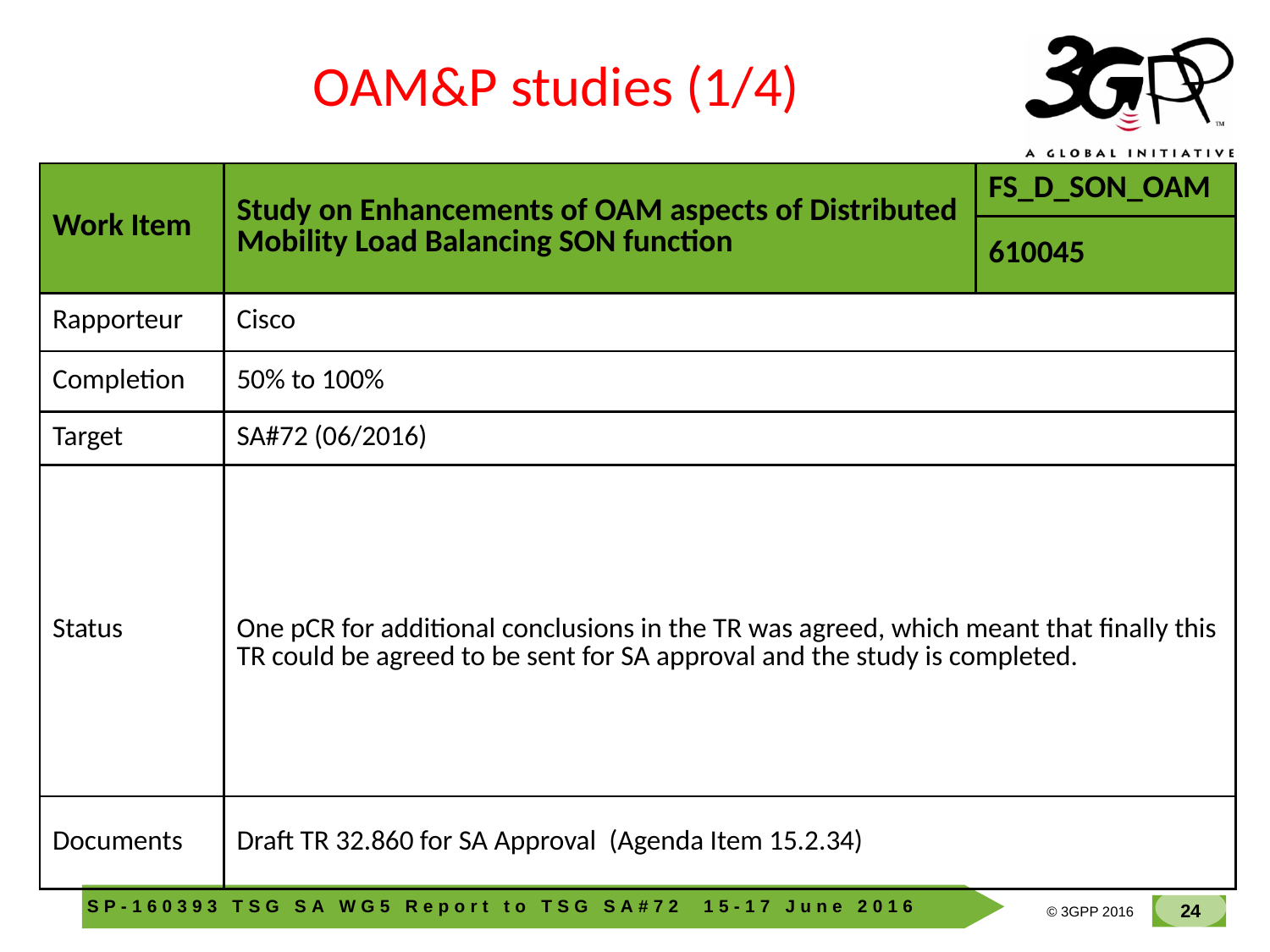

OAM&P studies (1/4)
| Work Item | Study on Enhancements of OAM aspects of Distributed Mobility Load Balancing SON function | FS\_D\_SON\_OAM |
| --- | --- | --- |
|  |  | 610045 |
| Rapporteur | Cisco |  |
| Completion | 50% to 100% |  |
| Target | SA#72 (06/2016) |  |
| Status | One pCR for additional conclusions in the TR was agreed, which meant that finally this TR could be agreed to be sent for SA approval and the study is completed. |  |
| Documents | Draft TR 32.860 for SA Approval (Agenda Item 15.2.34) |  |